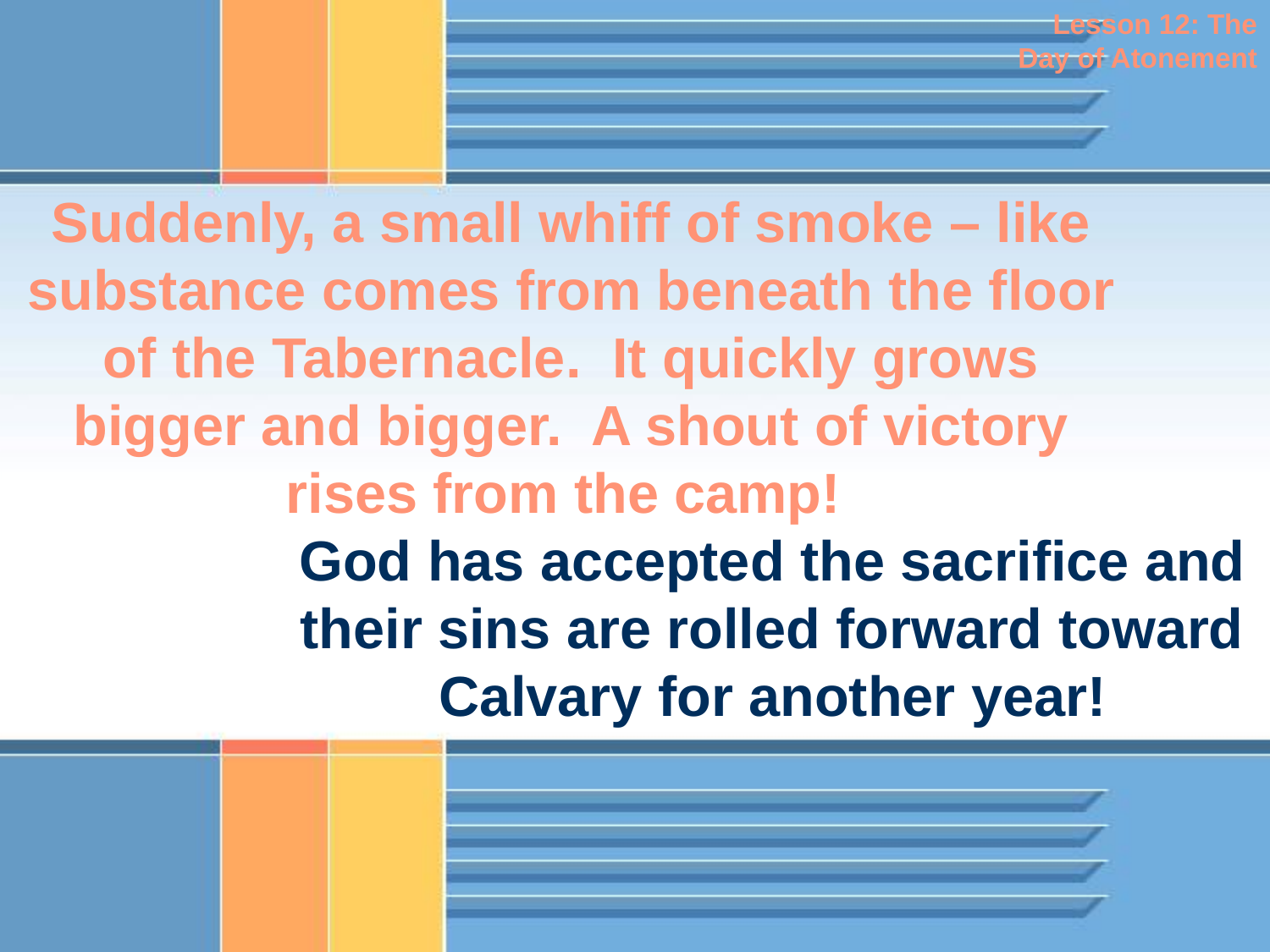

Lesson 12: The Day of Atonement
Suddenly, a small whiff of smoke – like substance comes from beneath the floor of the Tabernacle.  It quickly grows bigger and bigger.  A shout of victory rises from the camp!
God has accepted the sacrifice and their sins are rolled forward toward Calvary for another year!